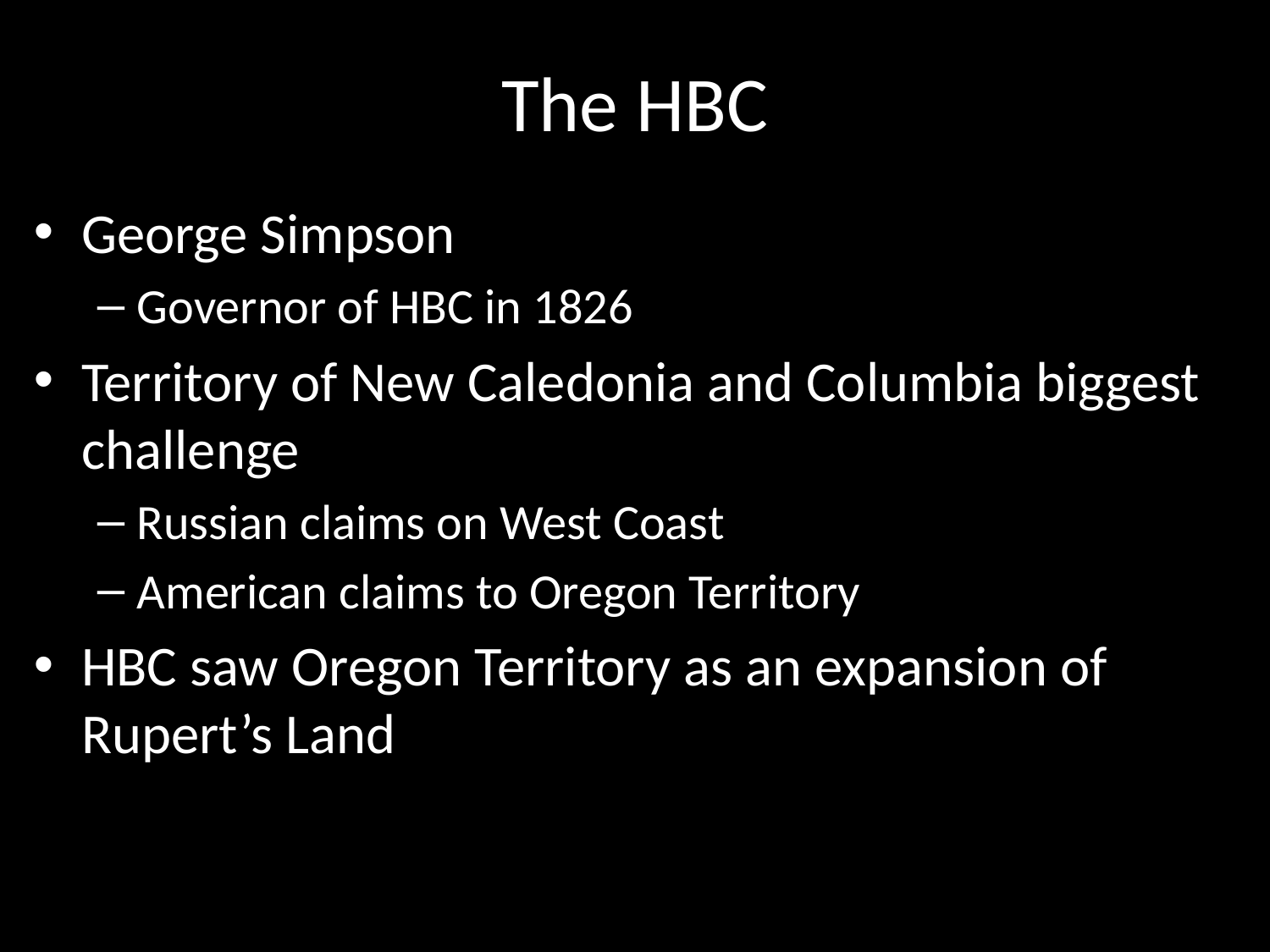

# The HBC
George Simpson
Governor of HBC in 1826
Territory of New Caledonia and Columbia biggest challenge
Russian claims on West Coast
American claims to Oregon Territory
HBC saw Oregon Territory as an expansion of Rupert’s Land